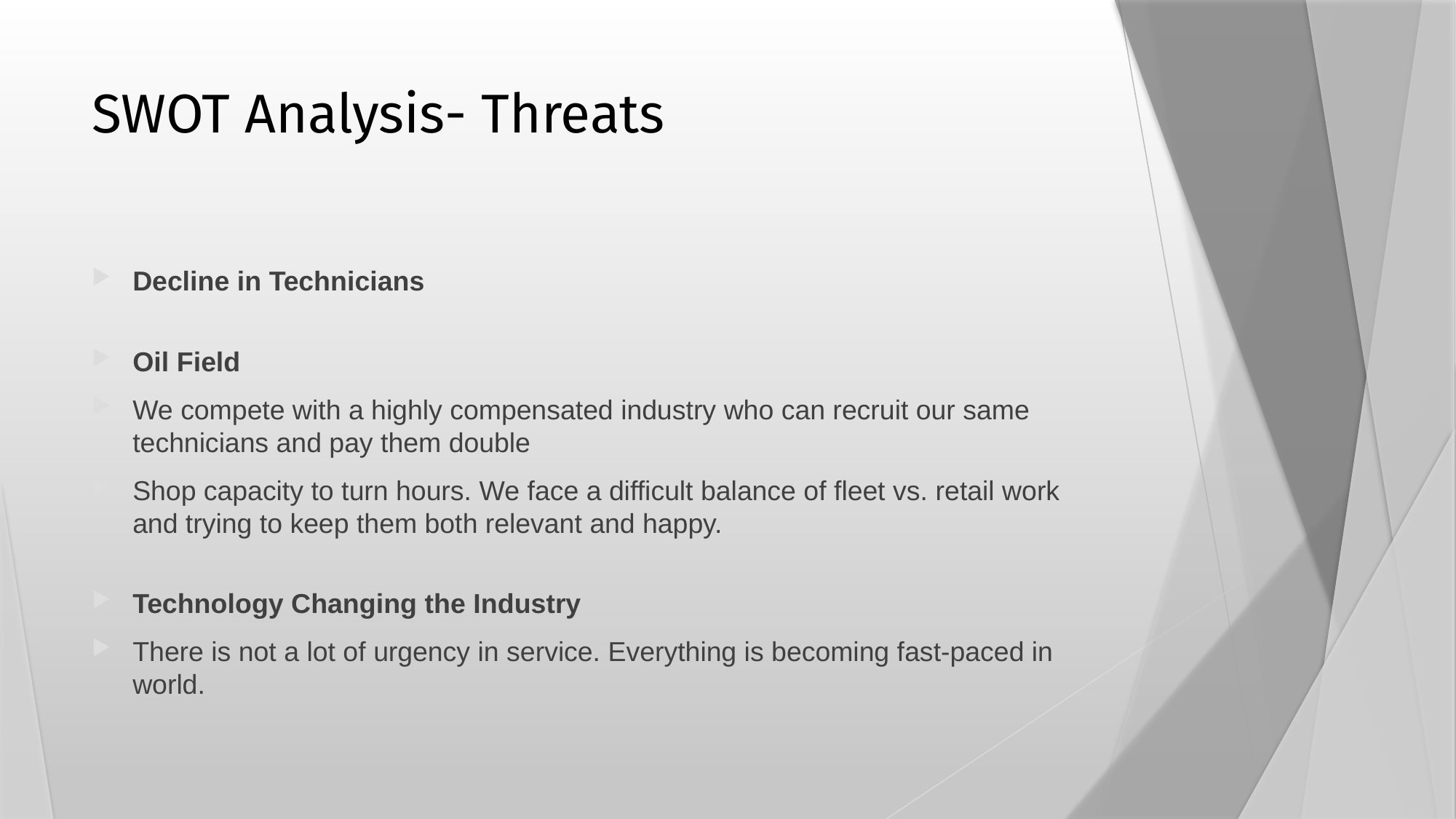

# SWOT Analysis- Threats
Decline in Technicians
Oil Field
We compete with a highly compensated industry who can recruit our same technicians and pay them double
Shop capacity to turn hours. We face a difficult balance of fleet vs. retail work and trying to keep them both relevant and happy.
Technology Changing the Industry
There is not a lot of urgency in service. Everything is becoming fast-paced in world.